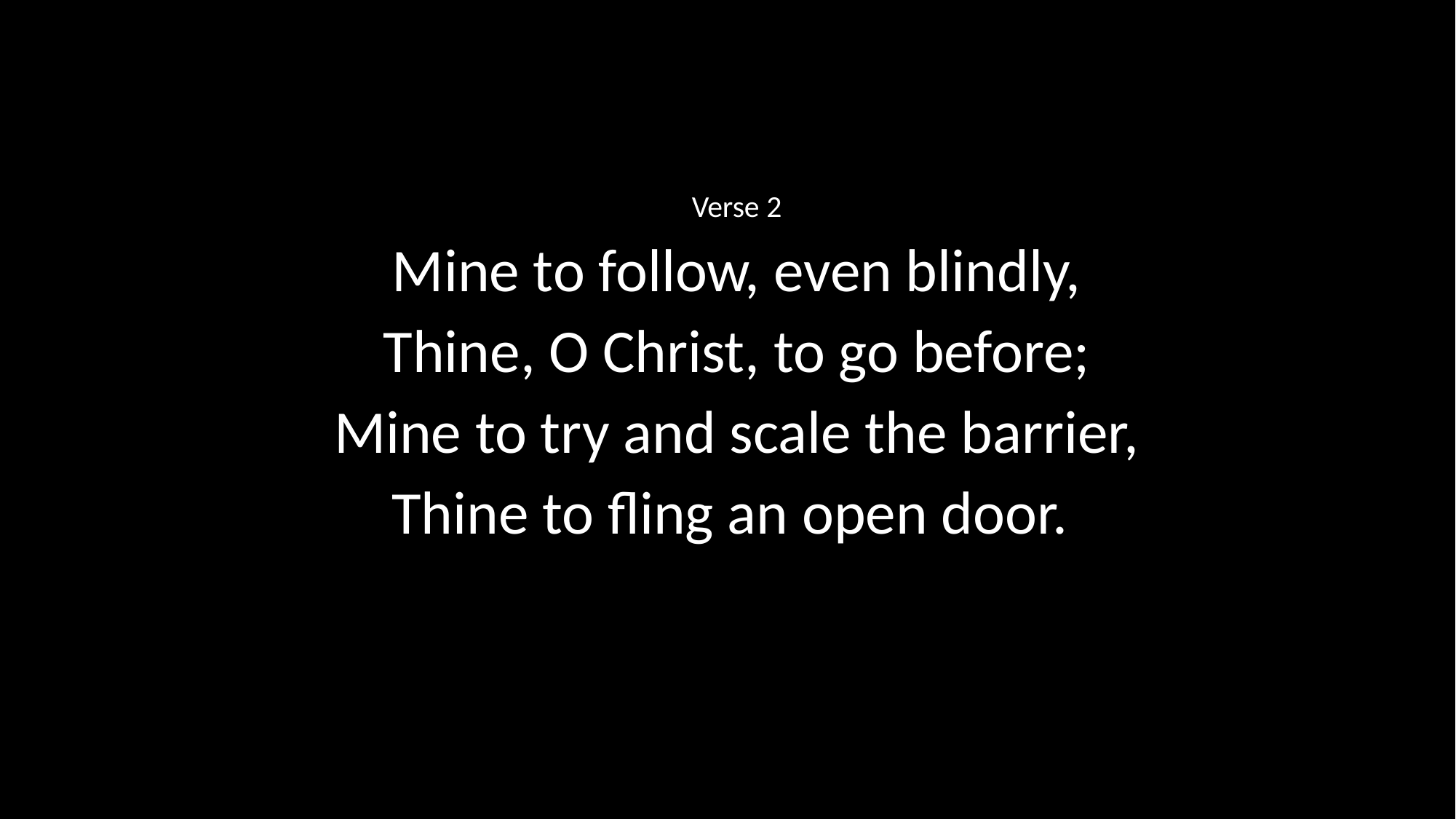

Verse 2
Mine to follow, even blindly,
Thine, O Christ, to go before;
Mine to try and scale the barrier,
Thine to fling an open door.